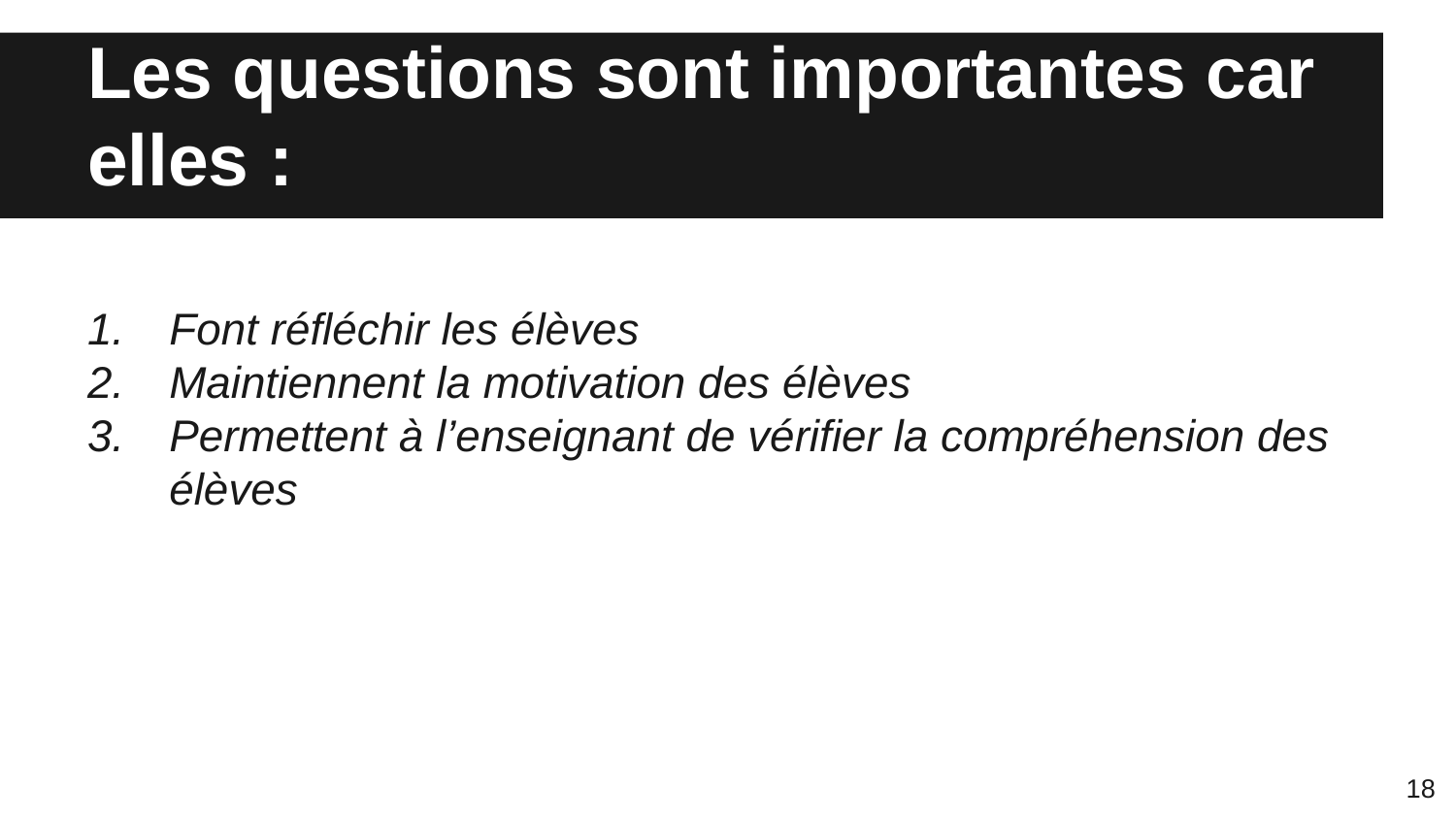

# Les questions sont importantes car elles :

Font réfléchir les élèves
Maintiennent la motivation des élèves
Permettent à l’enseignant de vérifier la compréhension des élèves
18